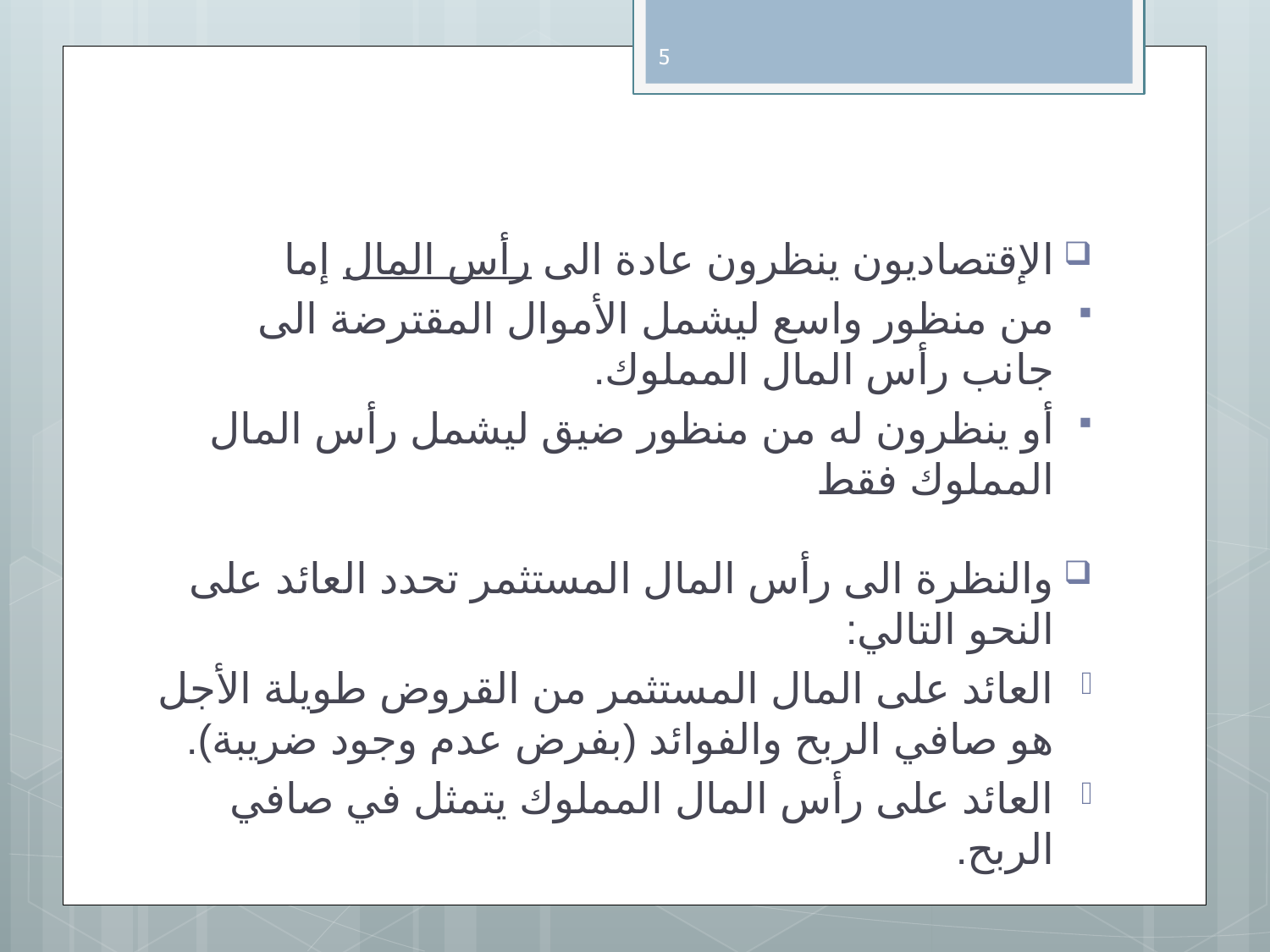

5
الإقتصاديون ينظرون عادة الى رأس المال إما
من منظور واسع ليشمل الأموال المقترضة الى جانب رأس المال المملوك.
أو ينظرون له من منظور ضيق ليشمل رأس المال المملوك فقط

والنظرة الى رأس المال المستثمر تحدد العائد على النحو التالي:
العائد على المال المستثمر من القروض طويلة الأجل هو صافي الربح والفوائد (بفرض عدم وجود ضريبة).
العائد على رأس المال المملوك يتمثل في صافي الربح.